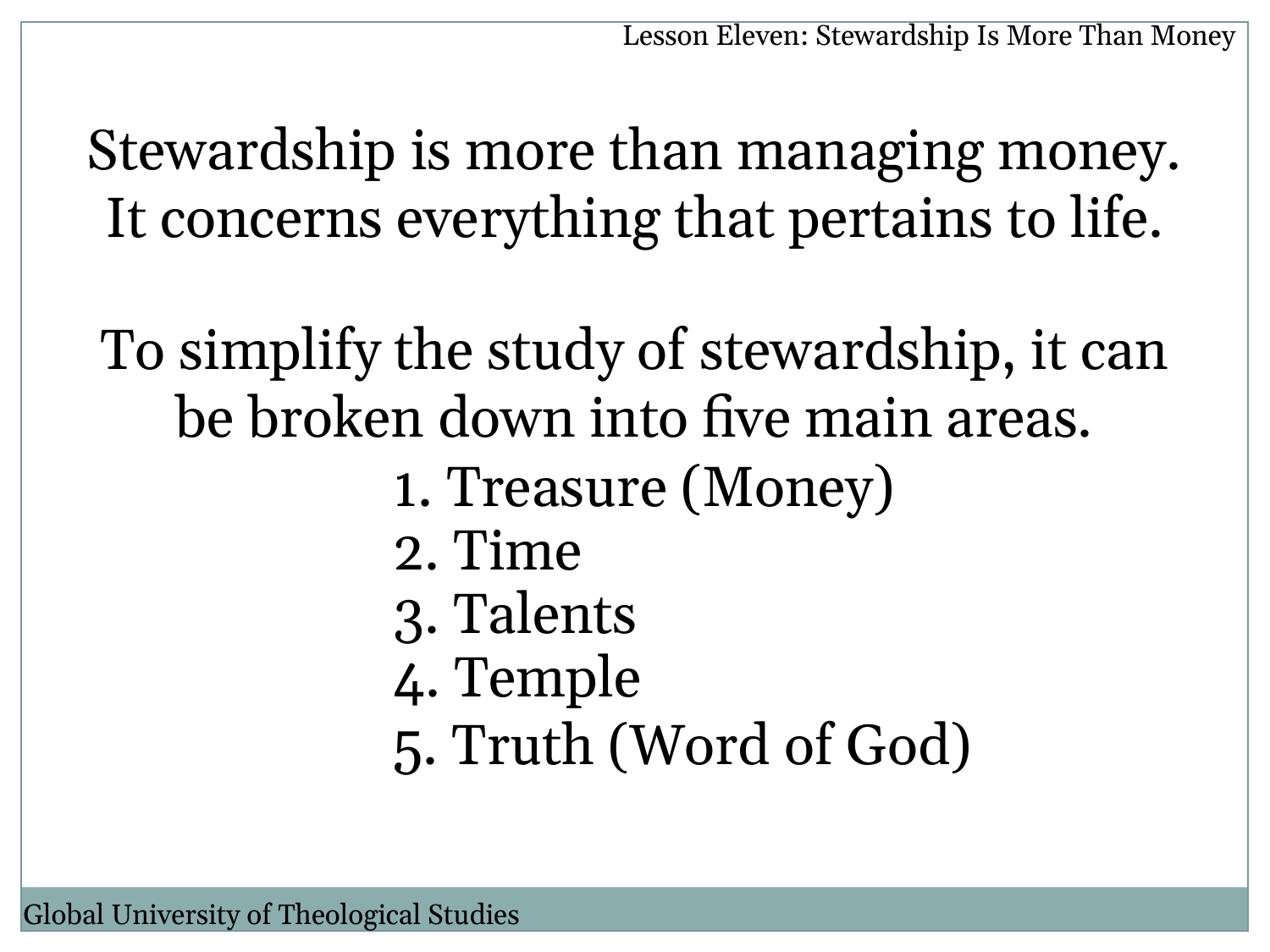

Lesson Eleven: Stewardship Is More Than Money
Stewardship is more than managing money. It concerns everything that pertains to life.
To simplify the study of stewardship, it can be broken down into five main areas.
1. Treasure (Money)
2. Time
3. Talents
4. Temple
5. Truth (Word of God)
Global University of Theological Studies